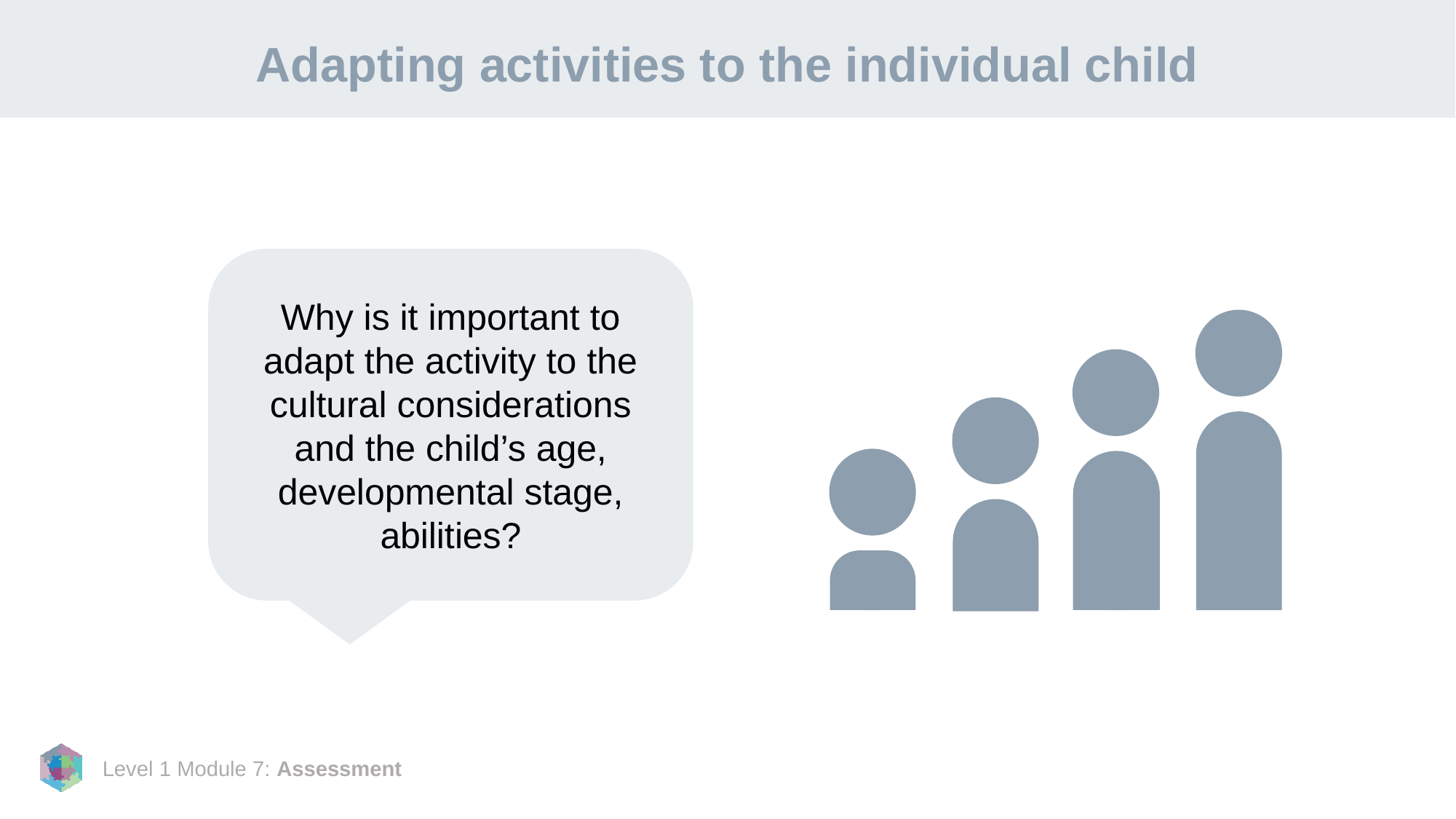

# Adapting activities to the individual child
Why is it important to adapt the activity to the cultural considerations and the child’s age, developmental stage, abilities?